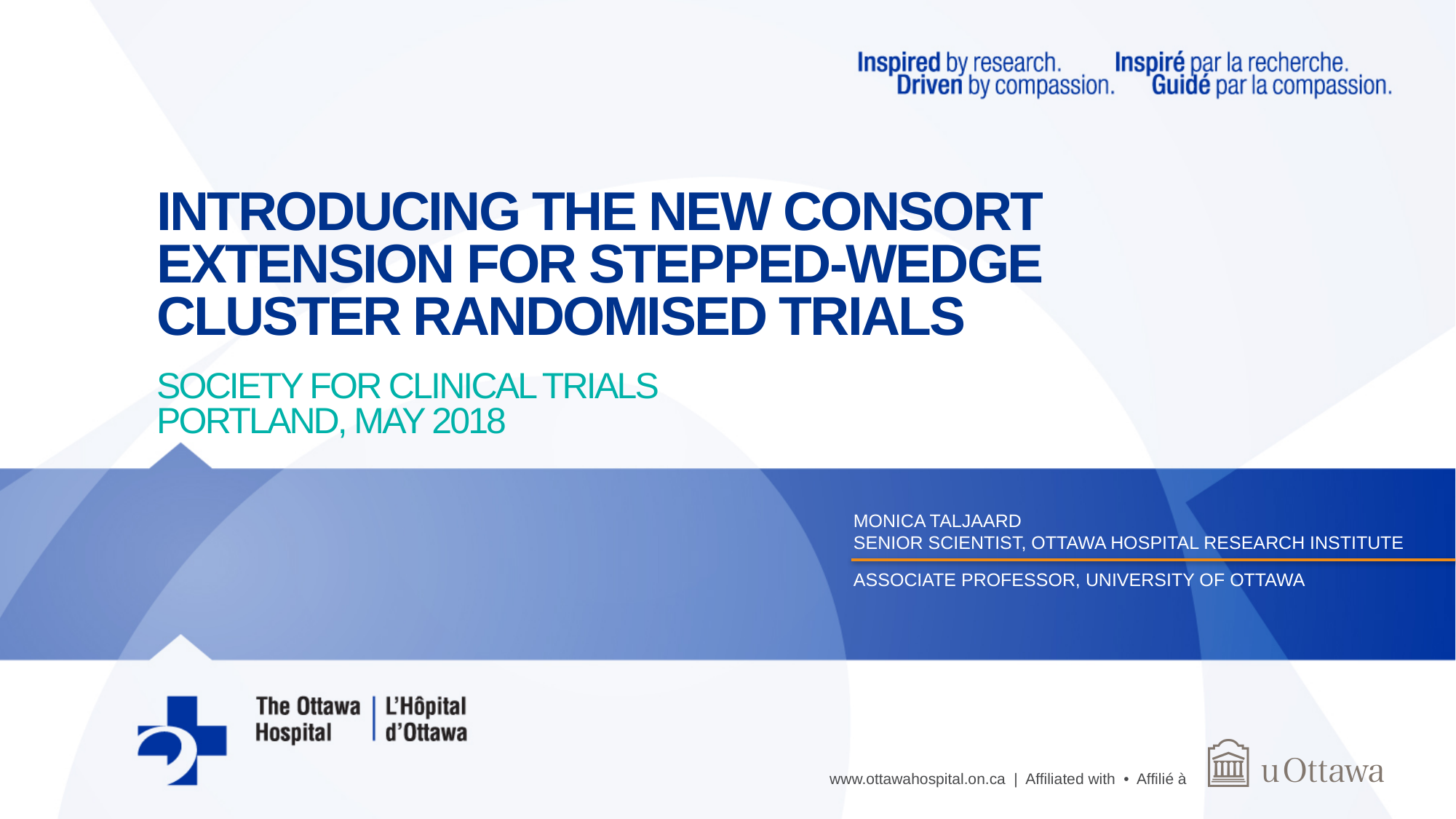

# Introducing the new CONSORT extension for Stepped-Wedge Cluster Randomised Trials
Society for Clinical Trials
Portland, May 2018

Monica Taljaard
Senior Scientist, Ottawa Hospital Research institute
Associate professor, University of Ottawa